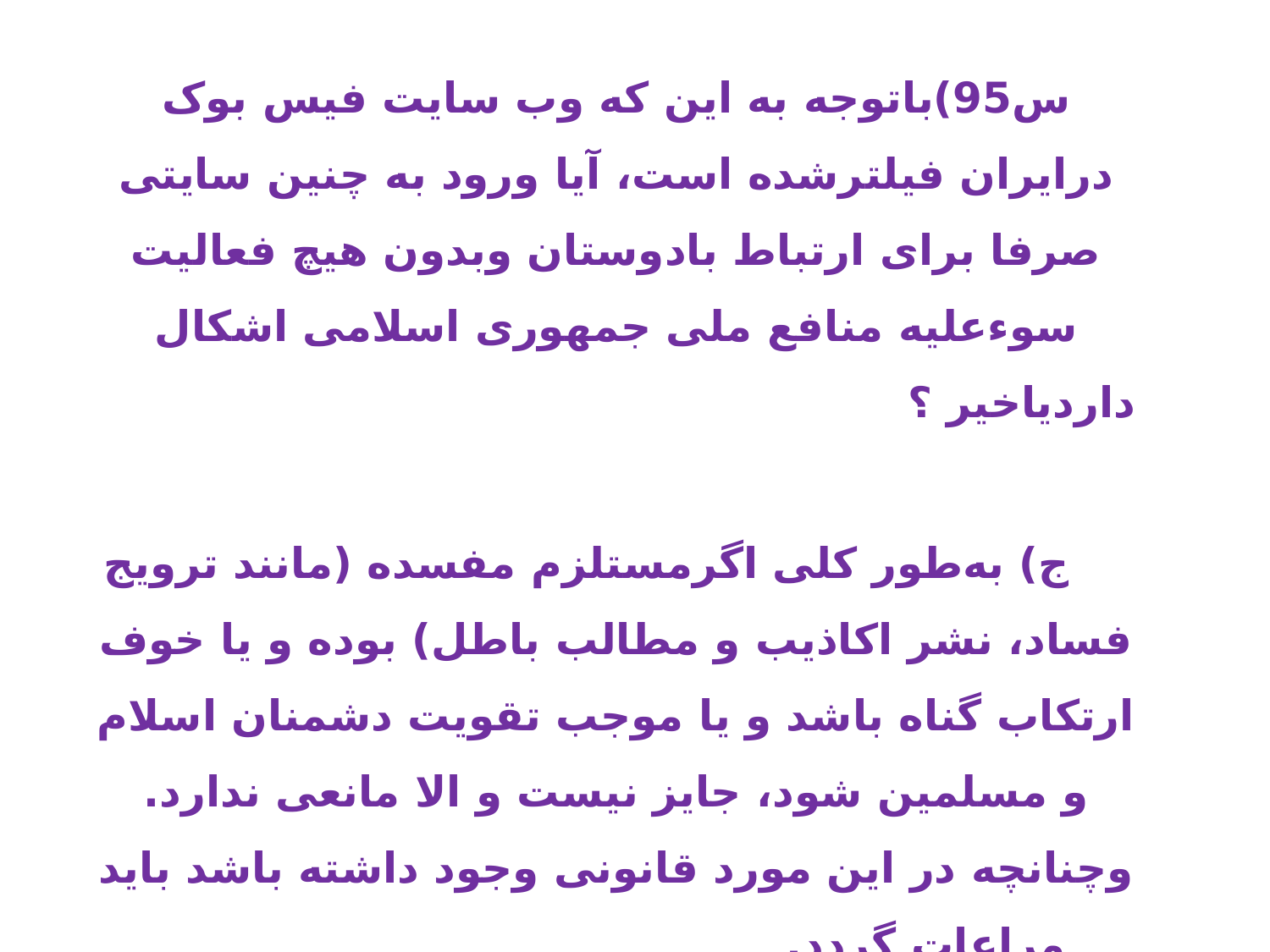

س95)باتوجه به این که وب سایت فیس بوک درایران فیلترشده است، آیا ورود به چنین سایتی صرفا برای ارتباط بادوستان وبدون هیچ فعالیت سوءعلیه منافع ملی جمهوری اسلامی اشکال داردیاخیر ؟
    ج) به‌طور کلی اگرمستلزم مفسده (مانند ترویج فساد، نشر اکاذیب و مطالب باطل) بوده و یا خوف ارتکاب گناه باشد و یا موجب تقویت دشمنان اسلام و مسلمین شود، جایز نیست و الا مانعى ندارد. وچنانچه در اين مورد قانونى وجود داشته باشد بايد مراعات گردد.